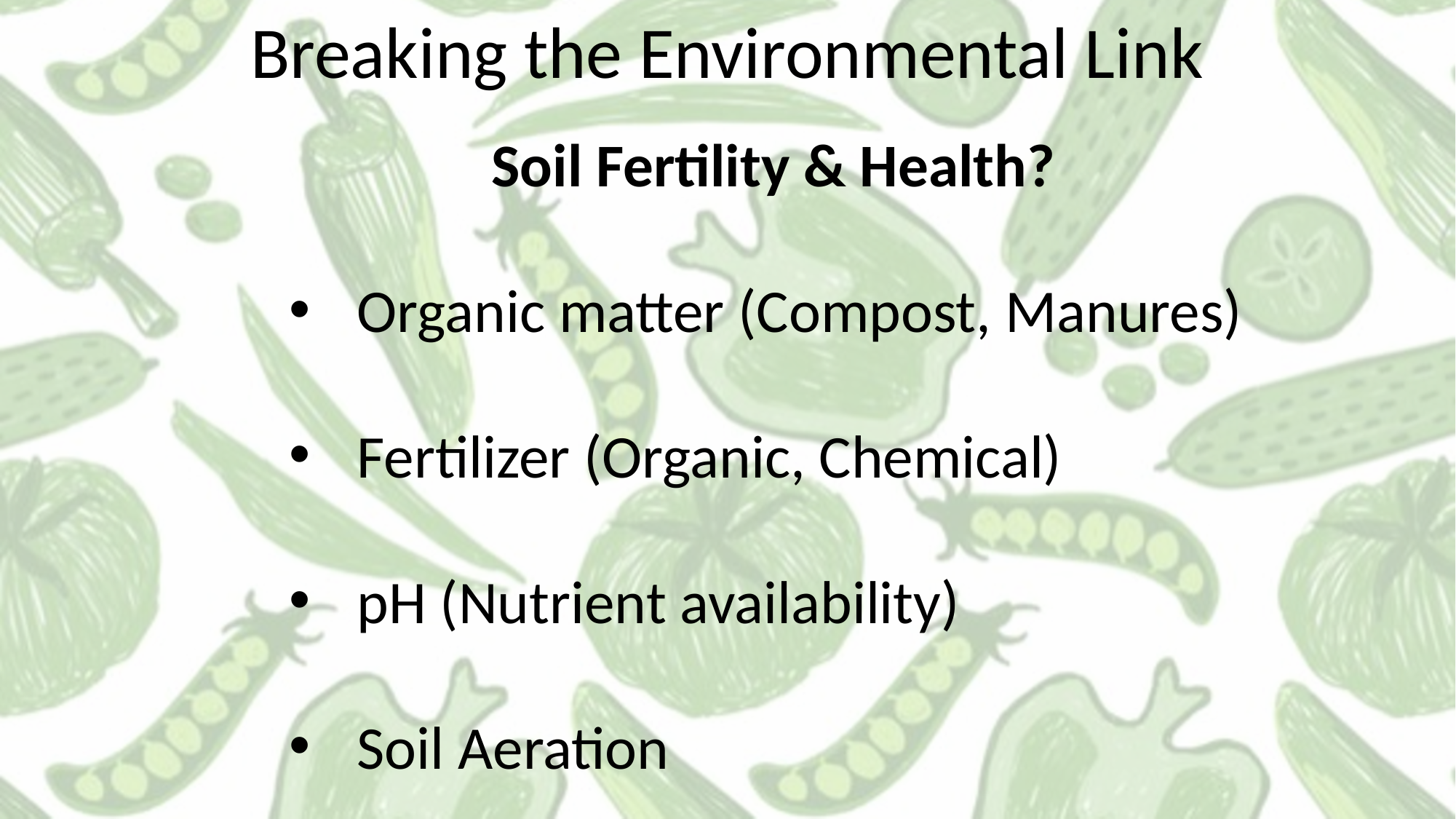

Breaking the Environmental Link
Soil Fertility & Health?

Organic matter (Compost, Manures)

Fertilizer (Organic, Chemical)

pH (Nutrient availability)

Soil Aeration

Low to No Till